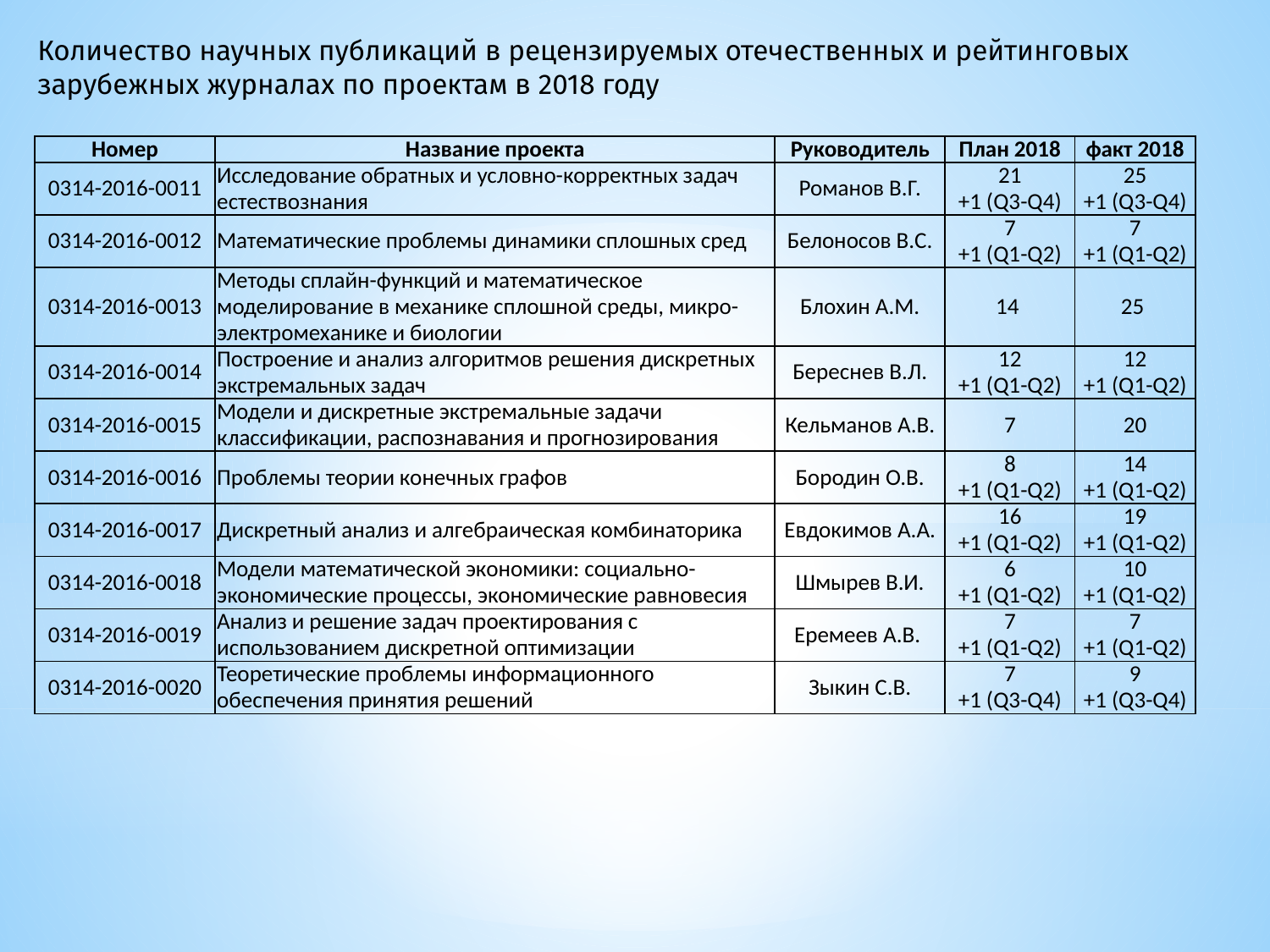

Количество научных публикаций в рецензируемых отечественных и рейтинговых зарубежных журналах по проектам в 2018 году
| Номер | Название проекта | Руководитель | План 2018 | факт 2018 |
| --- | --- | --- | --- | --- |
| 0314-2016-0011 | Исследование обратных и условно-корректных задач естествознания | Романов В.Г. | 21 +1 (Q3-Q4) | 25 +1 (Q3-Q4) |
| 0314-2016-0012 | Математические проблемы динамики сплошных сред | Белоносов В.С. | 7 +1 (Q1-Q2) | 7 +1 (Q1-Q2) |
| 0314-2016-0013 | Методы сплайн-функций и математическое моделирование в механике сплошной среды, микро-электромеханике и биологии | Блохин А.М. | 14 | 25 |
| 0314-2016-0014 | Построение и анализ алгоритмов решения дискретных экстремальных задач | Береснев В.Л. | 12 +1 (Q1-Q2) | 12 +1 (Q1-Q2) |
| 0314-2016-0015 | Модели и дискретные экстремальные задачи классификации, распознавания и прогнозирования | Кельманов А.В. | 7 | 20 |
| 0314-2016-0016 | Проблемы теории конечных графов | Бородин О.В. | 8 +1 (Q1-Q2) | 14 +1 (Q1-Q2) |
| 0314-2016-0017 | Дискретный анализ и алгебраическая комбинаторика | Евдокимов А.А. | 16 +1 (Q1-Q2) | 19 +1 (Q1-Q2) |
| 0314-2016-0018 | Модели математической экономики: социально-экономические процессы, экономические равновесия | Шмырев В.И. | 6 +1 (Q1-Q2) | 10 +1 (Q1-Q2) |
| 0314-2016-0019 | Анализ и решение задач проектирования с использованием дискретной оптимизации | Еремеев А.В. | 7 +1 (Q1-Q2) | 7 +1 (Q1-Q2) |
| 0314-2016-0020 | Теоретические проблемы информационного обеспечения принятия решений | Зыкин С.В. | 7 +1 (Q3-Q4) | 9 +1 (Q3-Q4) |